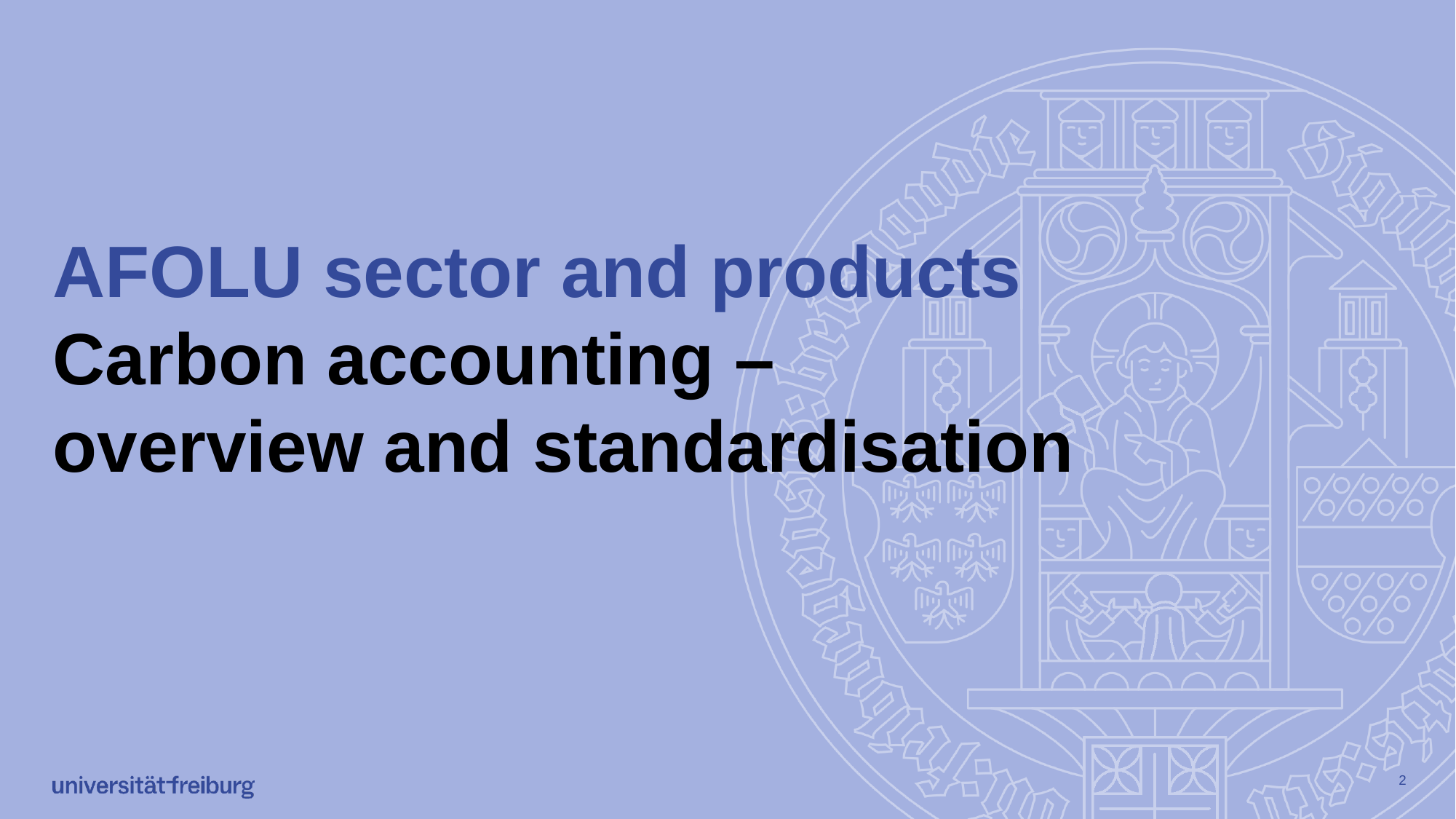

# AFOLU sector and products Carbon accounting – overview and standardisation
2